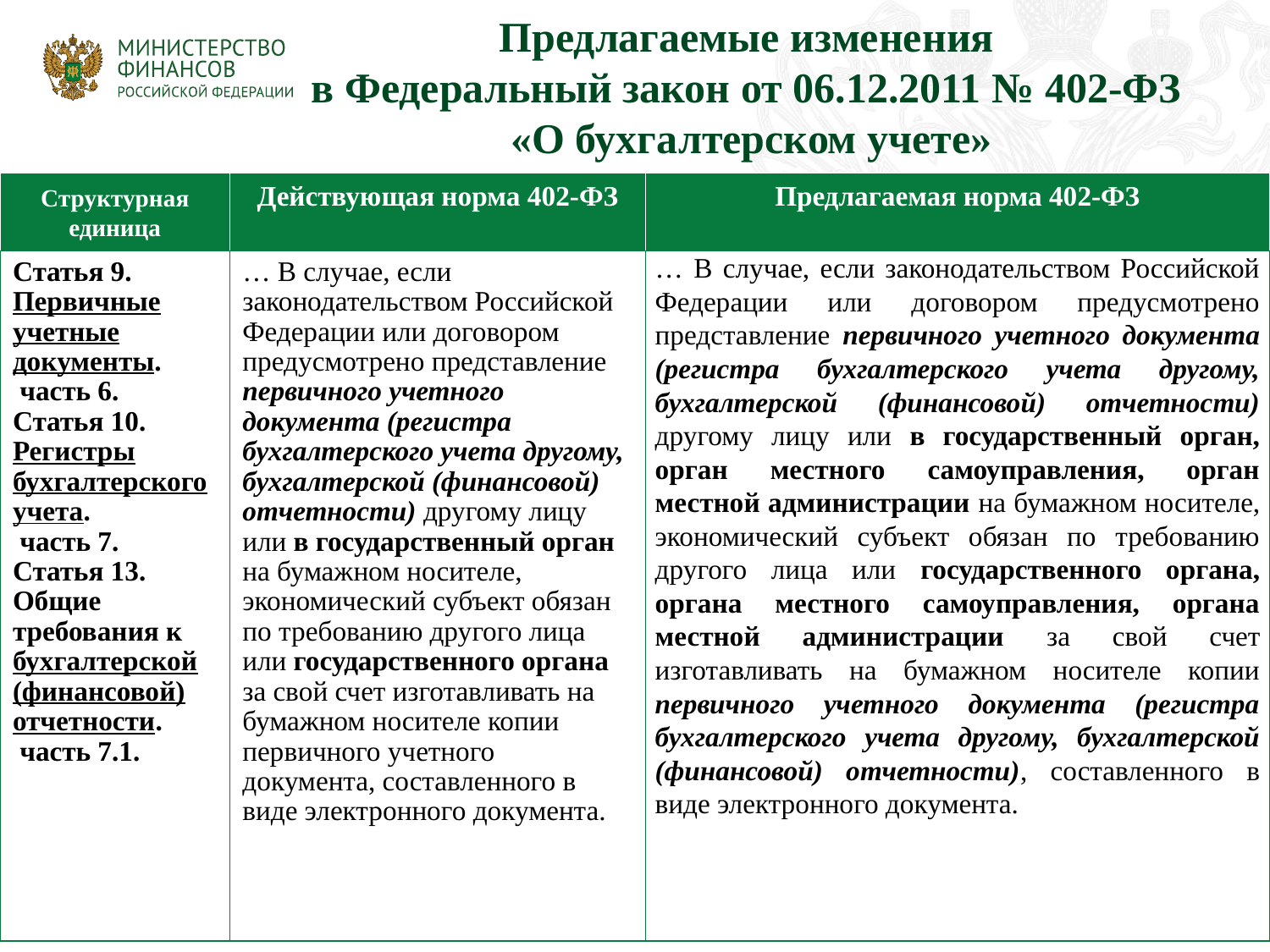

# Предлагаемые изменения в Федеральный закон от 06.12.2011 № 402-ФЗ «О бухгалтерском учете»
| Структурная единица | Действующая норма 402-ФЗ | Предлагаемая норма 402-ФЗ |
| --- | --- | --- |
| Статья 9. Первичные учетные документы. часть 6. Статья 10. Регистры бухгалтерского учета. часть 7. Статья 13. Общие требования к бухгалтерской (финансовой) отчетности. часть 7.1. | … В случае, если законодательством Российской Федерации или договором предусмотрено представление первичного учетного документа (регистра бухгалтерского учета другому, бухгалтерской (финансовой) отчетности) другому лицу или в государственный орган на бумажном носителе, экономический субъект обязан по требованию другого лица или государственного органа за свой счет изготавливать на бумажном носителе копии первичного учетного документа, составленного в виде электронного документа. | … В случае, если законодательством Российской Федерации или договором предусмотрено представление первичного учетного документа (регистра бухгалтерского учета другому, бухгалтерской (финансовой) отчетности) другому лицу или в государственный орган, орган местного самоуправления, орган местной администрации на бумажном носителе, экономический субъект обязан по требованию другого лица или государственного органа, органа местного самоуправления, органа местной администрации за свой счет изготавливать на бумажном носителе копии первичного учетного документа (регистра бухгалтерского учета другому, бухгалтерской (финансовой) отчетности), составленного в виде электронного документа. |